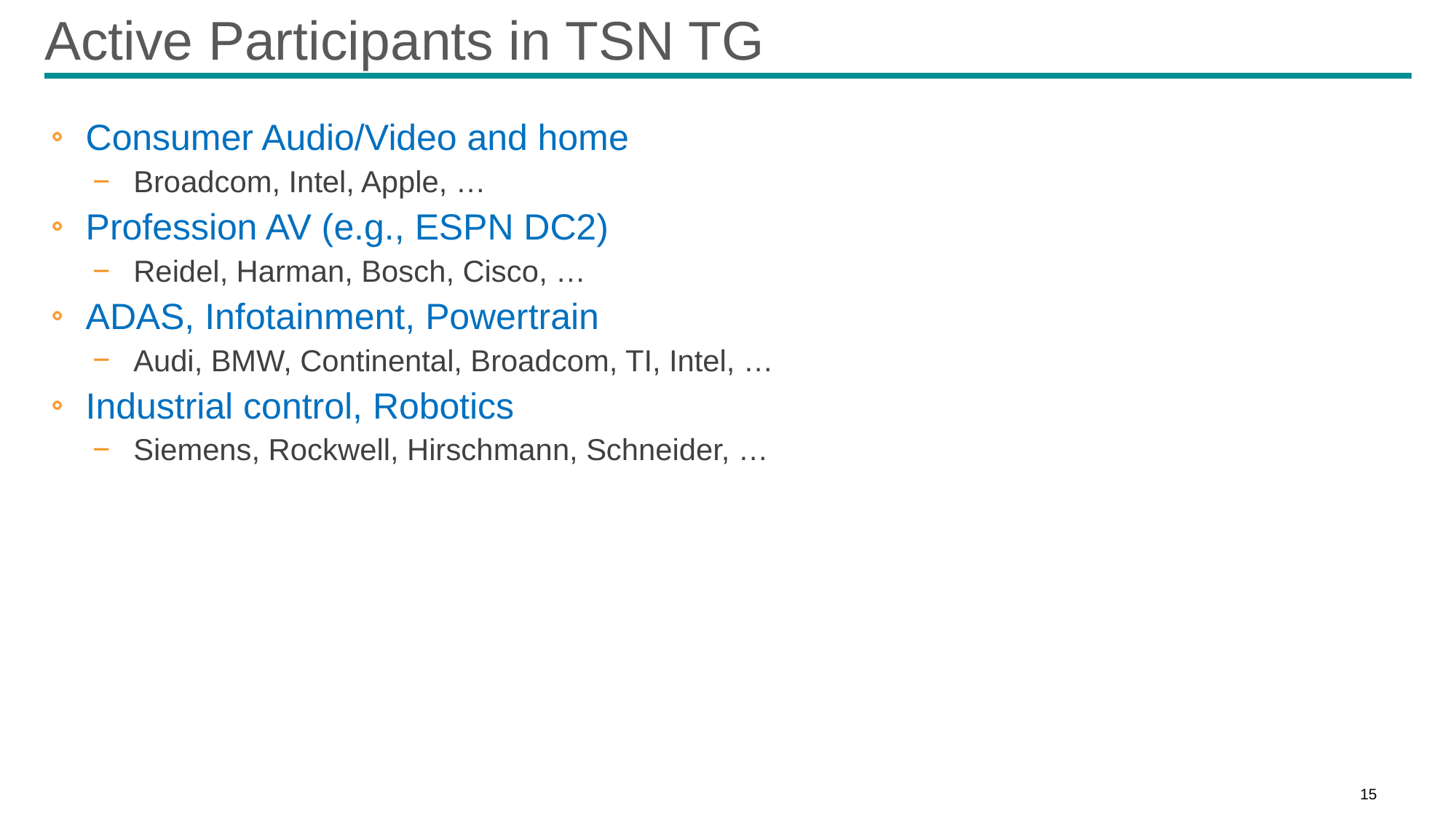

# Active Participants in TSN TG
Consumer Audio/Video and home
Broadcom, Intel, Apple, …
Profession AV (e.g., ESPN DC2)
Reidel, Harman, Bosch, Cisco, …
ADAS, Infotainment, Powertrain
Audi, BMW, Continental, Broadcom, TI, Intel, …
Industrial control, Robotics
Siemens, Rockwell, Hirschmann, Schneider, …